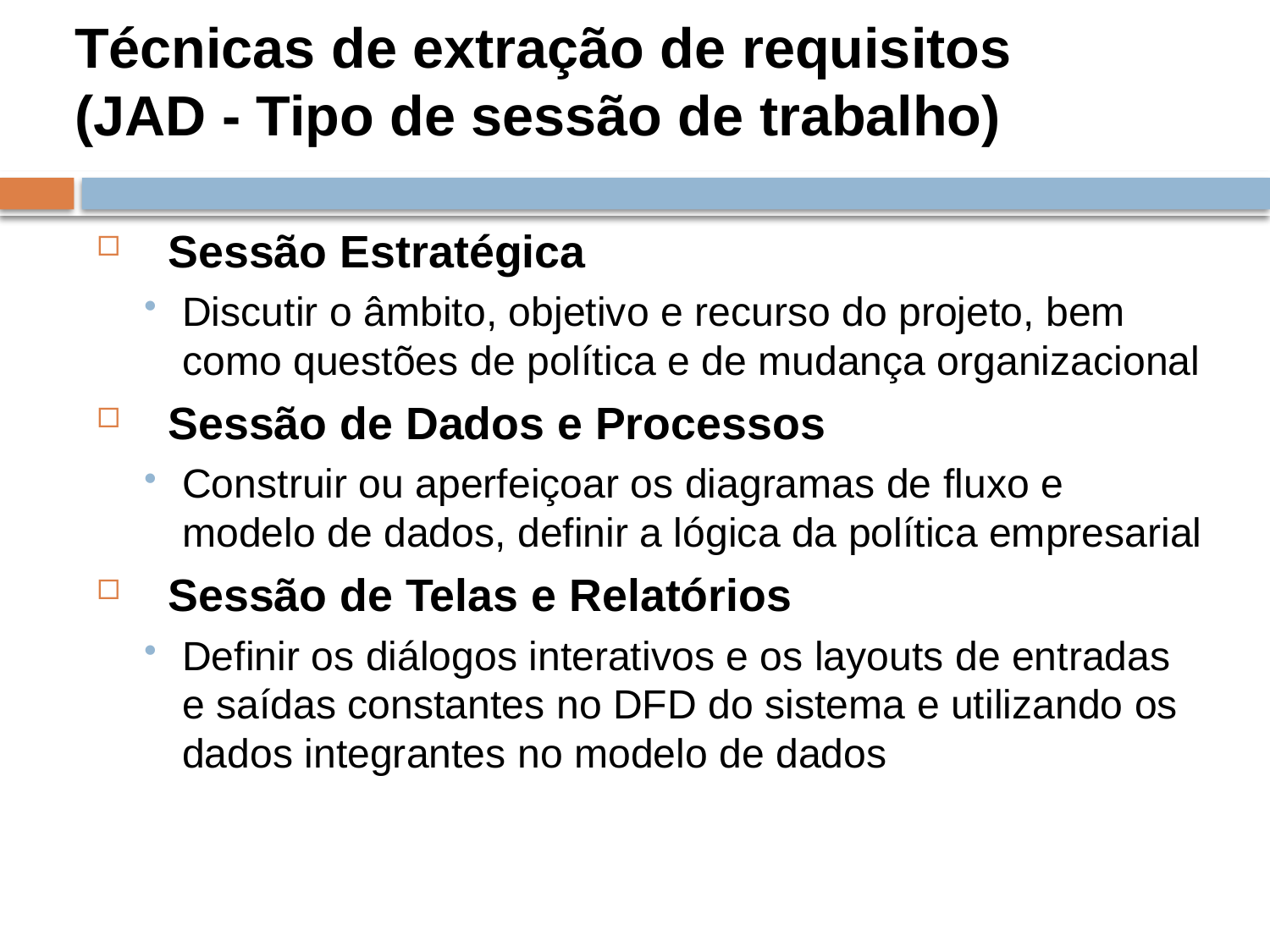

Técnicas de extração de requisitos
(JAD - Tipo de sessão de trabalho)
Sessão Estratégica
Discutir o âmbito, objetivo e recurso do projeto, bem como questões de política e de mudança organizacional
Sessão de Dados e Processos
Construir ou aperfeiçoar os diagramas de fluxo e modelo de dados, definir a lógica da política empresarial
Sessão de Telas e Relatórios
Definir os diálogos interativos e os layouts de entradas e saídas constantes no DFD do sistema e utilizando os dados integrantes no modelo de dados